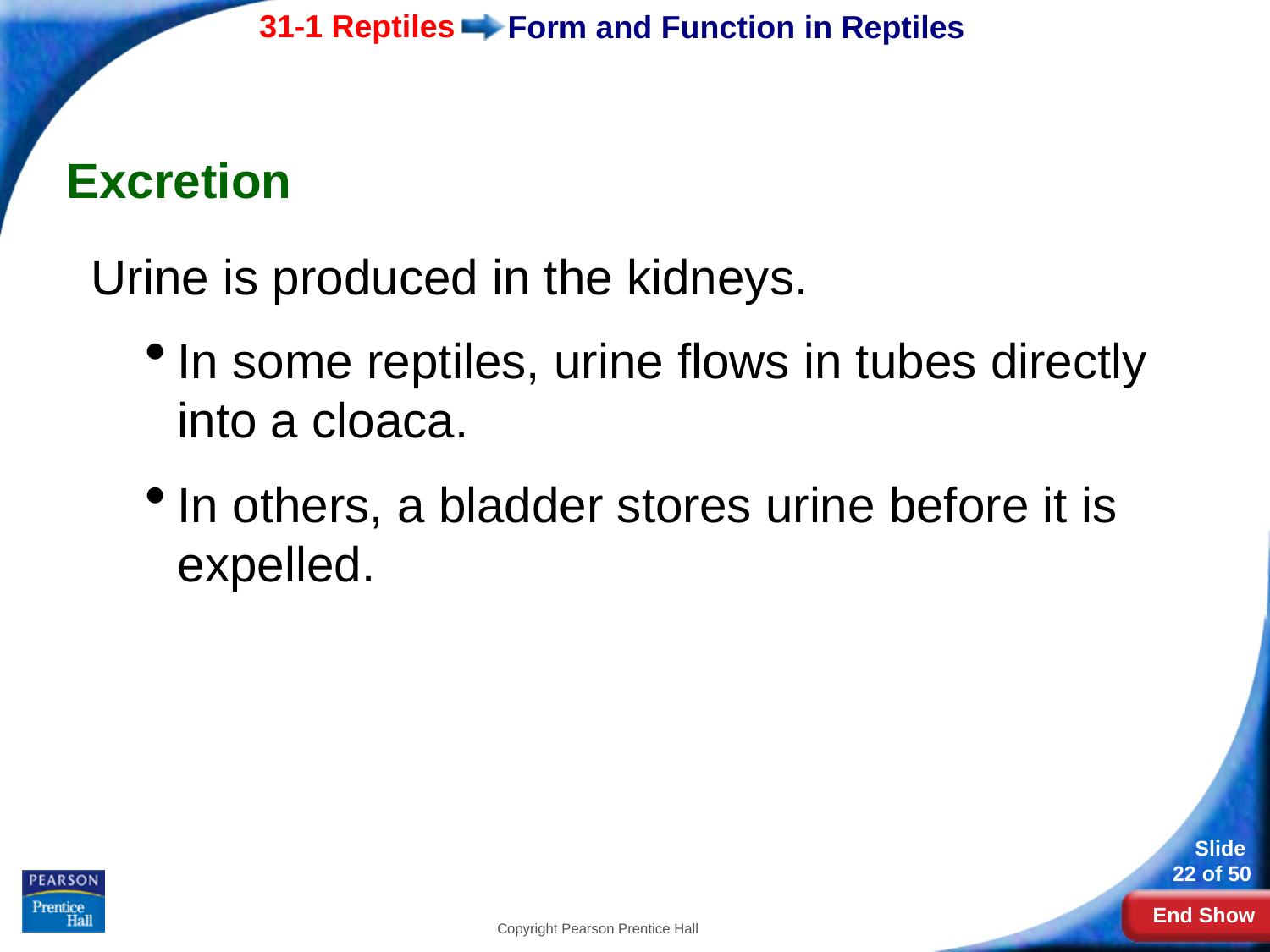

# Form and Function in Reptiles
Excretion
Urine is produced in the kidneys.
In some reptiles, urine flows in tubes directly into a cloaca.
In others, a bladder stores urine before it is expelled.
Copyright Pearson Prentice Hall